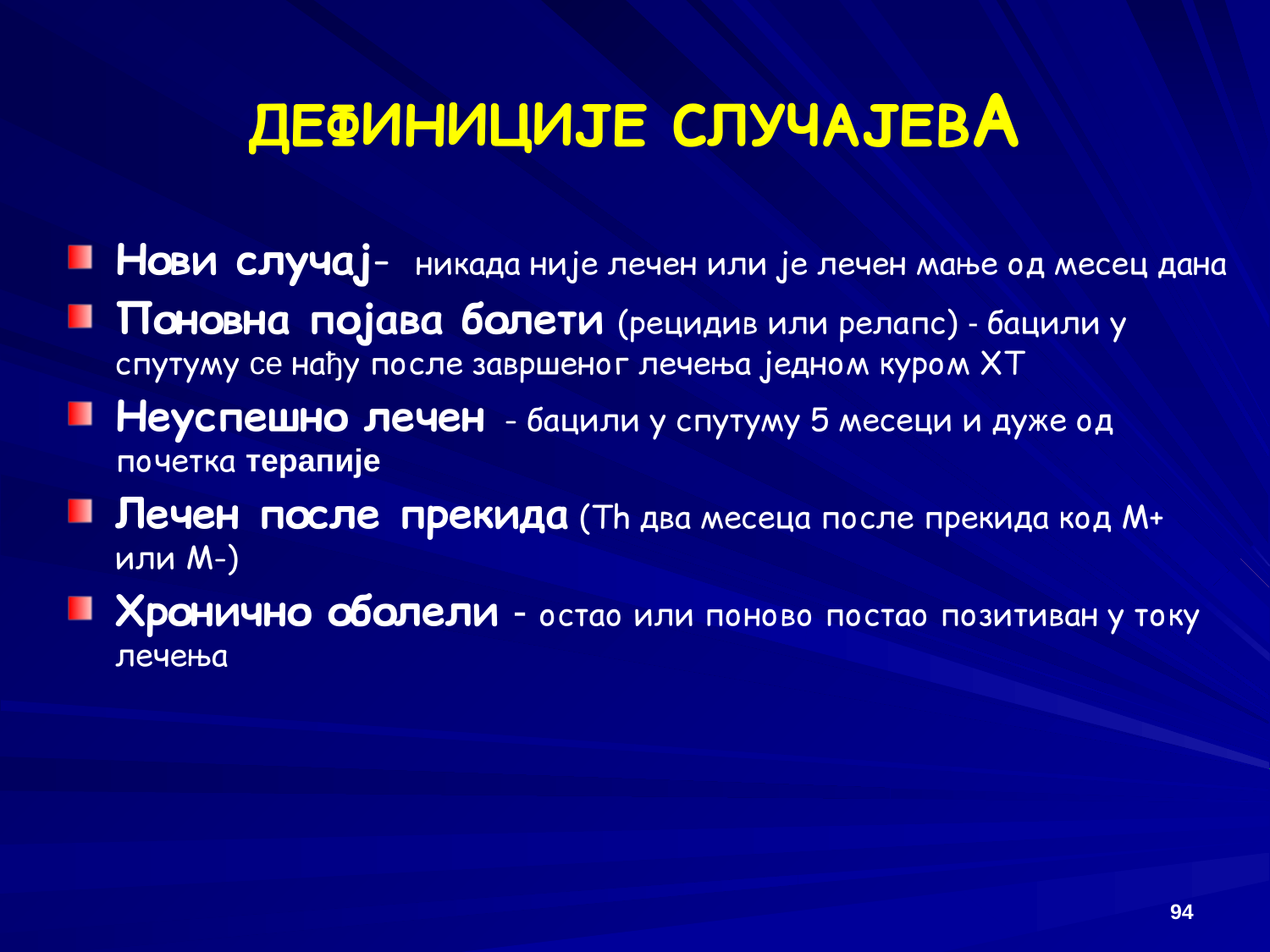

# ДЕФИНИЦИЈЕ СЛУЧАЈЕВА
Нови случај-  никада није лечен или је лечен мање од месец дана
Поновна појава болети (рецидив или релапс) - бацили у спутуму се нађу после завршеног лечења једном куром ХТ
Неуспешно лечен - бацили у спутуму 5 месеци и дуже од почетка терапије
Лечен после прекида (Тh два месеца после прекида код М+ или М-)
Хронично оболели - остао или поново постао позитиван у току лечења

94